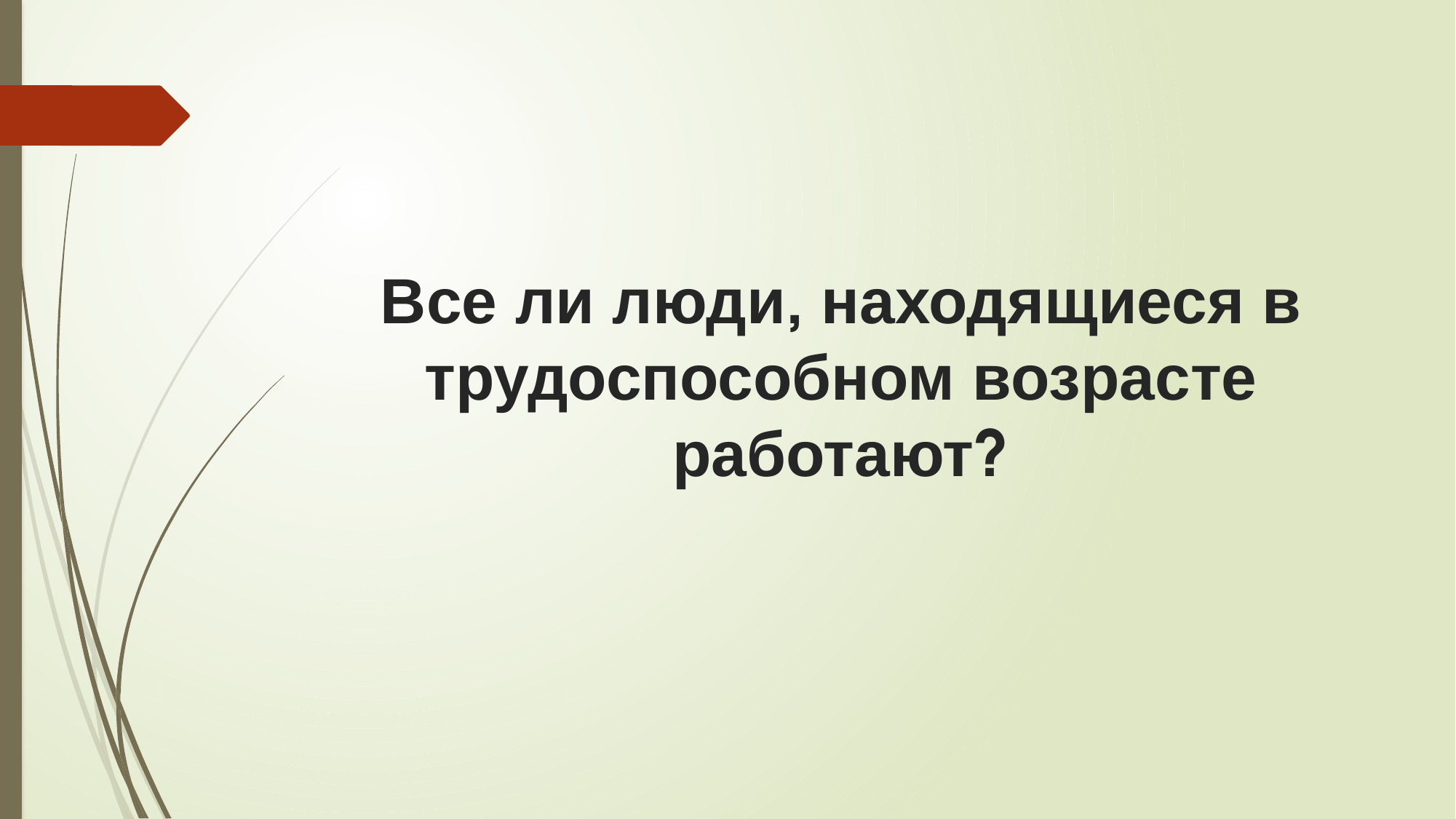

#
Все ли люди, находящиеся в трудоспособном возрасте работают?